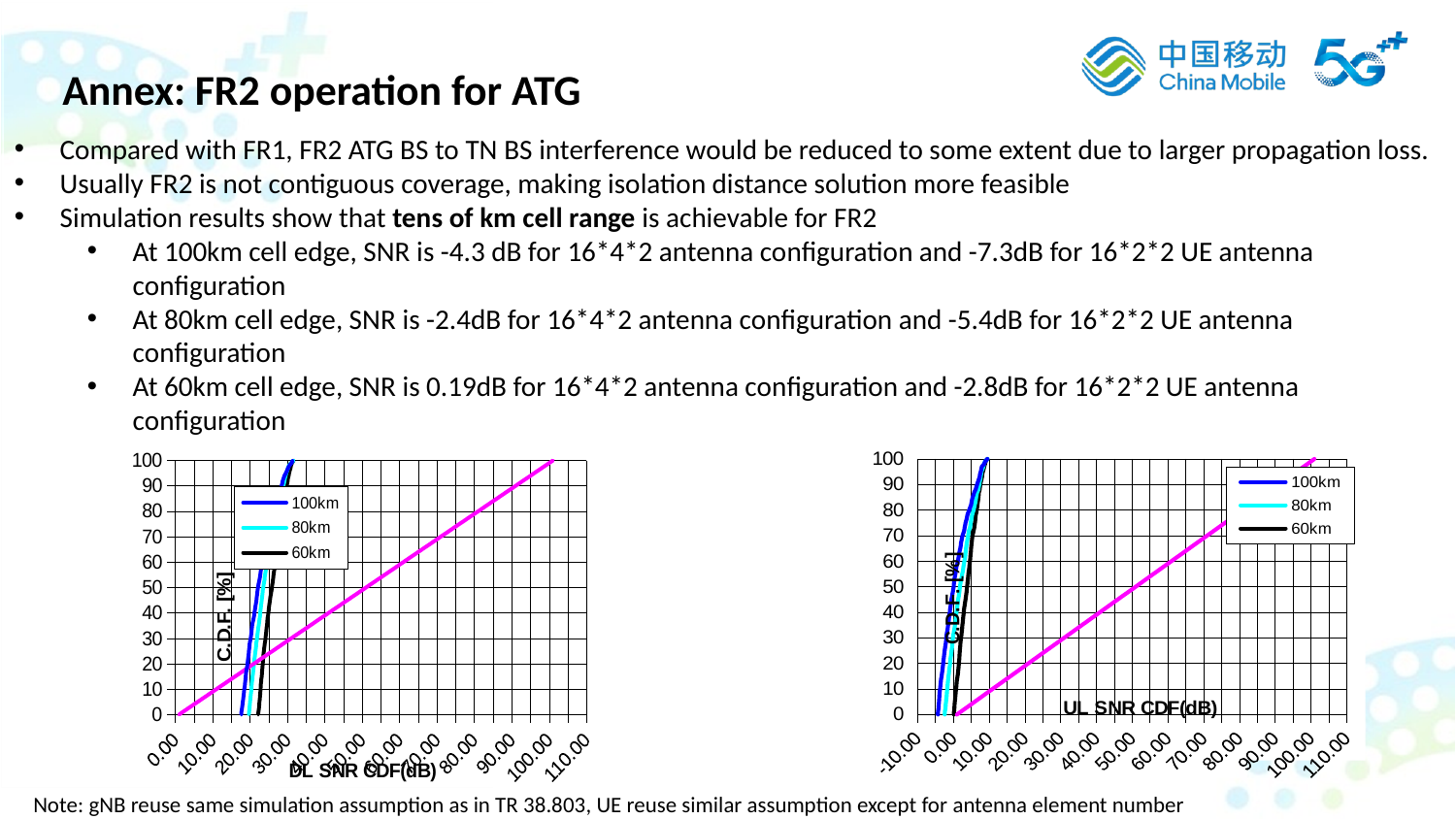

Annex: FR2 operation for ATG
Compared with FR1, FR2 ATG BS to TN BS interference would be reduced to some extent due to larger propagation loss.
Usually FR2 is not contiguous coverage, making isolation distance solution more feasible
Simulation results show that tens of km cell range is achievable for FR2
At 100km cell edge, SNR is -4.3 dB for 16*4*2 antenna configuration and -7.3dB for 16*2*2 UE antenna configuration
At 80km cell edge, SNR is -2.4dB for 16*4*2 antenna configuration and -5.4dB for 16*2*2 UE antenna configuration
At 60km cell edge, SNR is 0.19dB for 16*4*2 antenna configuration and -2.8dB for 16*2*2 UE antenna configuration

### Chart

| Category | 100km | 90km | 80km | 60km |
|---|---|---|---|---|

### Chart

| Category | 100km | 90km | 80km | 60km |
|---|---|---|---|---|
Note: gNB reuse same simulation assumption as in TR 38.803, UE reuse similar assumption except for antenna element number